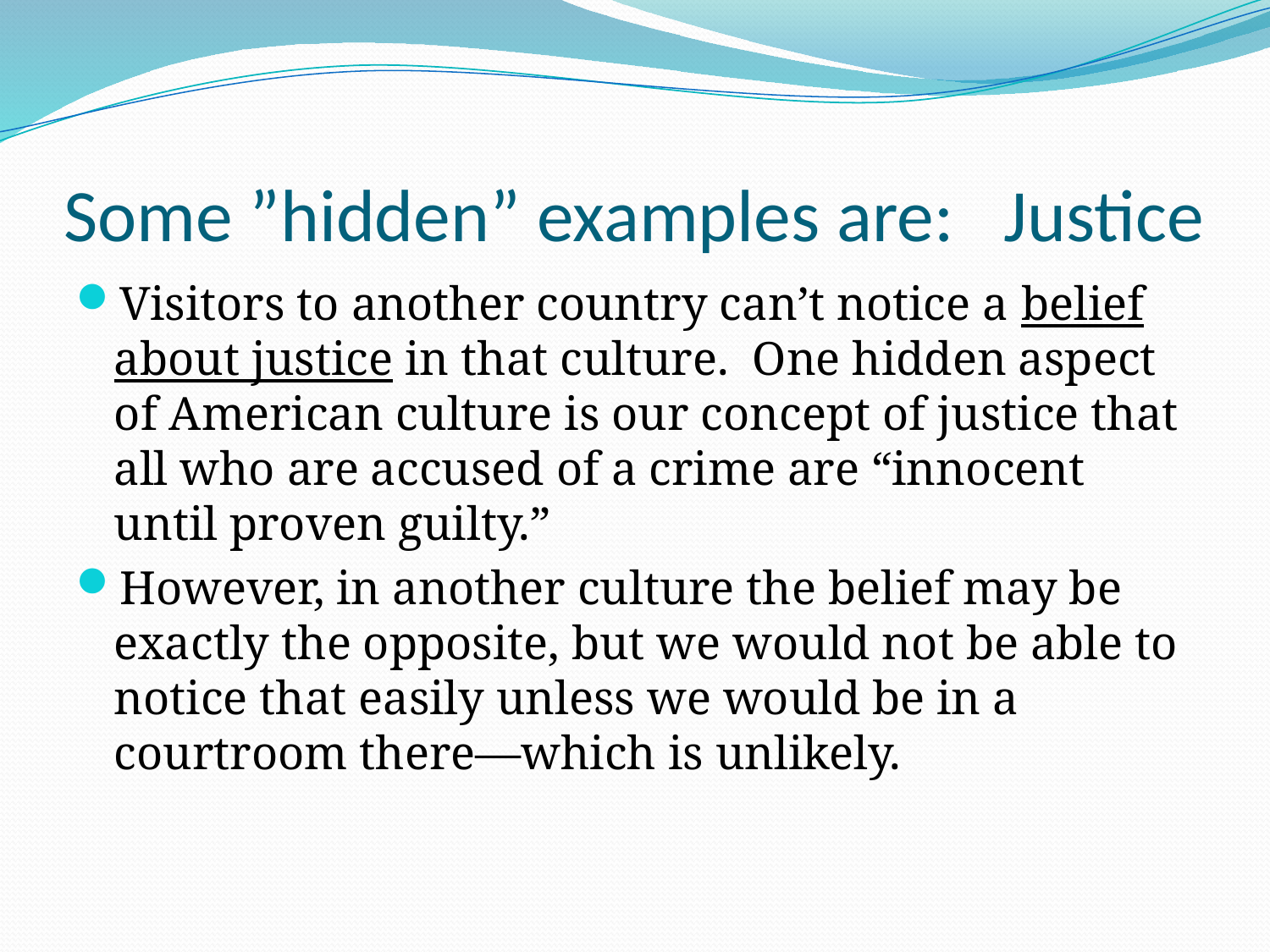

# Some ”hidden” examples are:   Justice
Visitors to another country can’t notice a belief about justice in that culture.  One hidden aspect of American culture is our concept of justice that all who are accused of a crime are “innocent until proven guilty.”
However, in another culture the belief may be exactly the opposite, but we would not be able to notice that easily unless we would be in a courtroom there—which is unlikely.